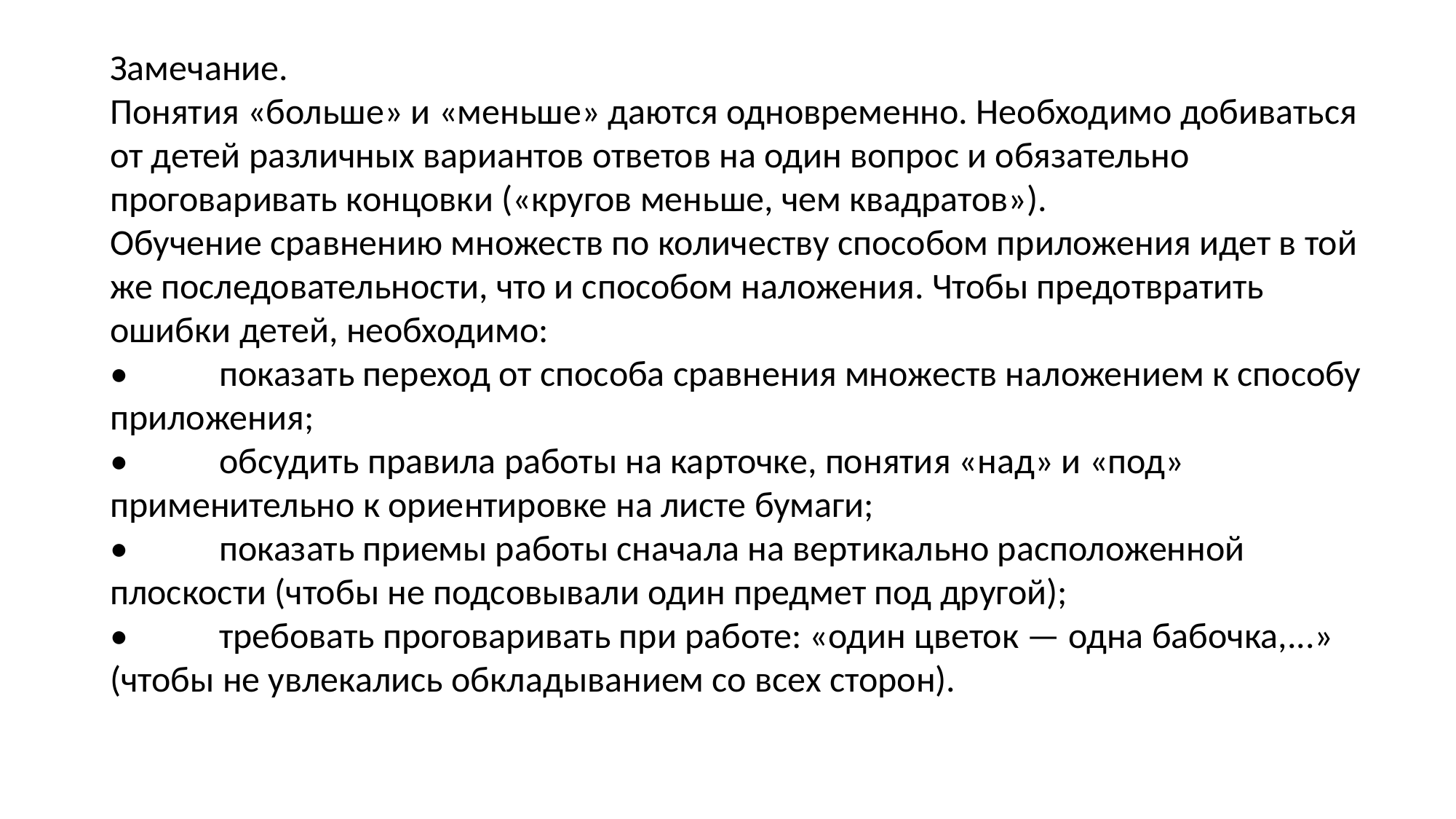

Замечание.
Понятия «больше» и «меньше» даются одновременно. Необходимо добиваться от детей различных вариантов ответов на один вопрос и обязательно проговаривать концовки («кругов меньше, чем квадратов»).
Обучение сравнению множеств по количеству способом приложения идет в той же последовательности, что и способом наложения. Чтобы предотвратить ошибки детей, необходимо:
•	показать переход от способа сравнения множеств наложением к способу приложения;
•	обсудить правила работы на карточке, понятия «над» и «под» применительно к ориентировке на листе бумаги;
•	показать приемы работы сначала на вертикально расположенной плоскости (чтобы не подсовывали один предмет под другой);
•	требовать проговаривать при работе: «один цветок — одна бабочка,...» (чтобы не увлекались обкладыванием со всех сторон).